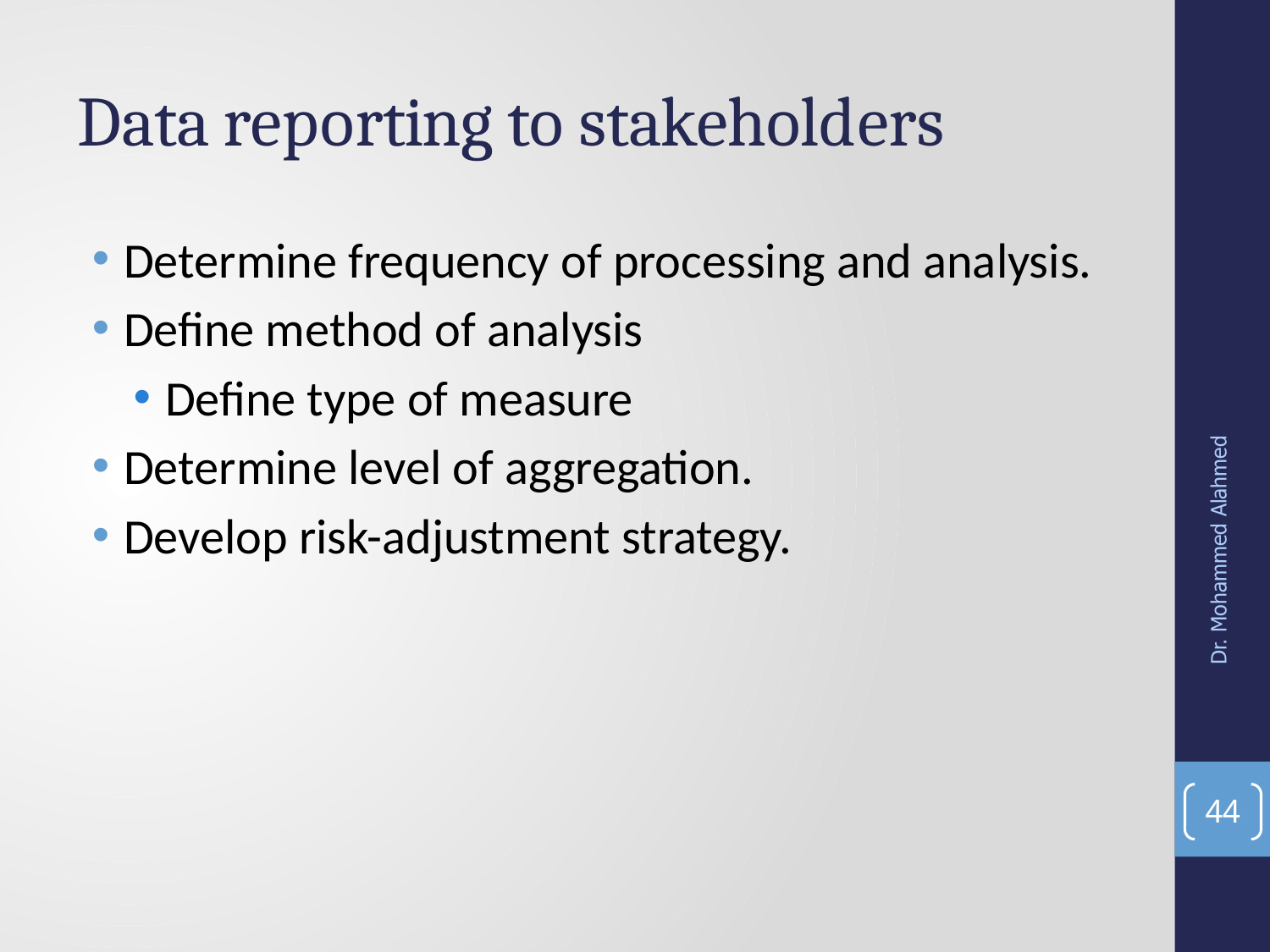

# Data reporting to stakeholders
Determine frequency of processing and analysis.
Define method of analysis
Define type of measure
Determine level of aggregation.
Develop risk-adjustment strategy.
Dr. Mohammed Alahmed
44